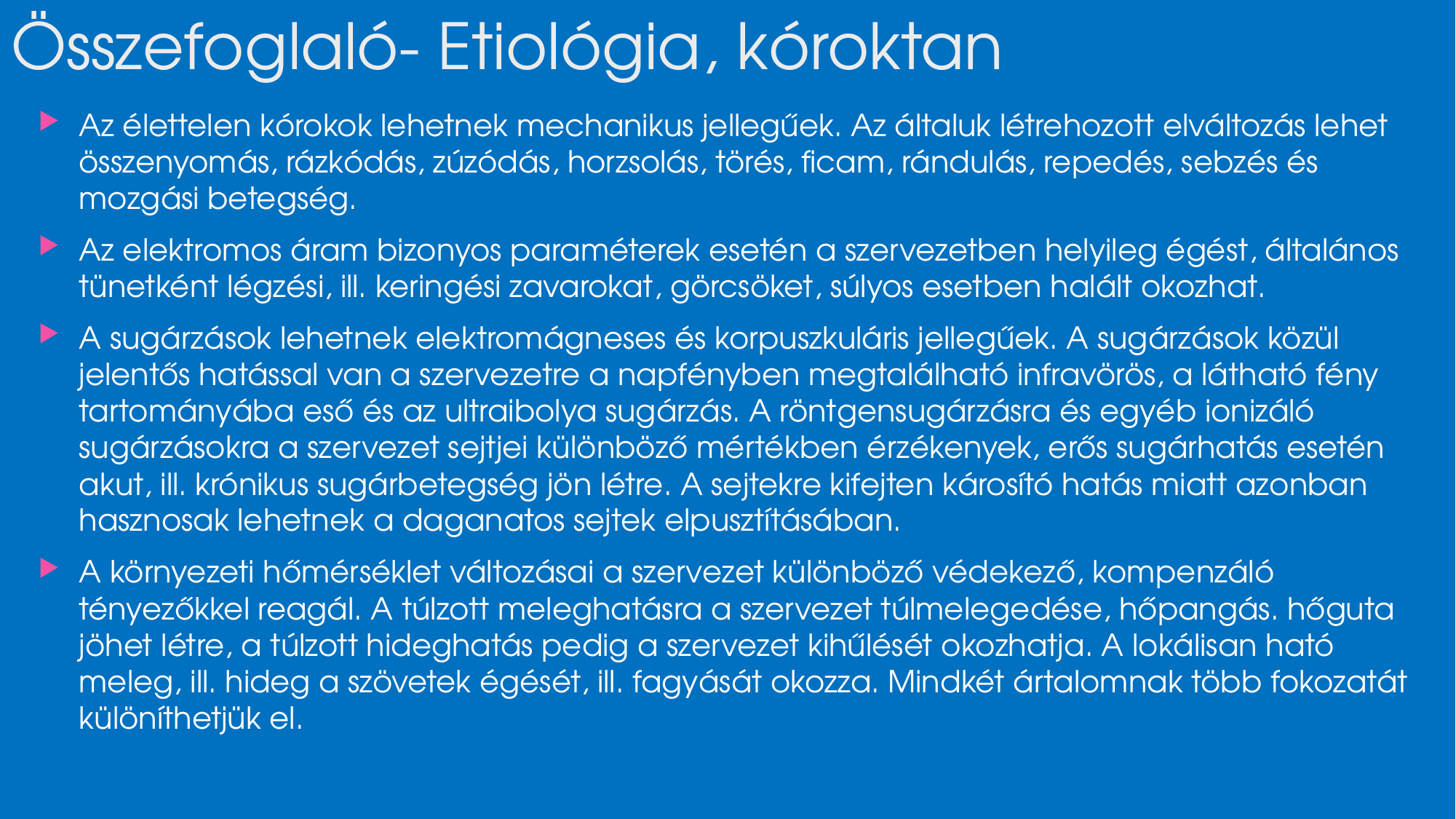

# Összefoglaló- Etiológia, kóroktan
Az élettelen kórokok lehetnek mechanikus jellegűek. Az általuk létrehozott elváltozás lehet összenyomás, rázkódás, zúzódás, horzsolás, törés, ficam, rándulás, repedés, sebzés és mozgási betegség.
Az elektromos áram bizonyos paraméterek esetén a szervezetben helyileg égést, általános tünetként légzési, ill. keringési zavarokat, görcsöket, súlyos esetben halált okozhat.
A sugárzások lehetnek elektromágneses és korpuszkuláris jellegűek. A sugárzások közül jelentős hatással van a szervezetre a napfényben megtalálható infravörös, a látható fény tartományába eső és az ultraibolya sugárzás. A röntgensugárzásra és egyéb ionizáló sugárzásokra a szervezet sejtjei kü­lönböző mértékben érzékenyek, erős sugárhatás esetén akut, ill. krónikus sugárbetegség jön létre. A sejtekre kifejten károsító hatás miatt azonban hasznosak lehetnek a daganatos sejtek elpusztításában.
A környezeti hőmérséklet változásai a szervezet különböző védekező, kompenzáló tényezőkkel reagál. A túlzott meleghatásra a szervezet túlmelegedése, hőpangás. hőguta jöhet létre, a túlzott hideghatás pedig a szervezet kihűlését okozhatja. A lokálisan ható meleg, ill. hideg a szövetek égését, ill. fagyását okozza. Mindkét ártalomnak több fokozatát különíthetjük el.